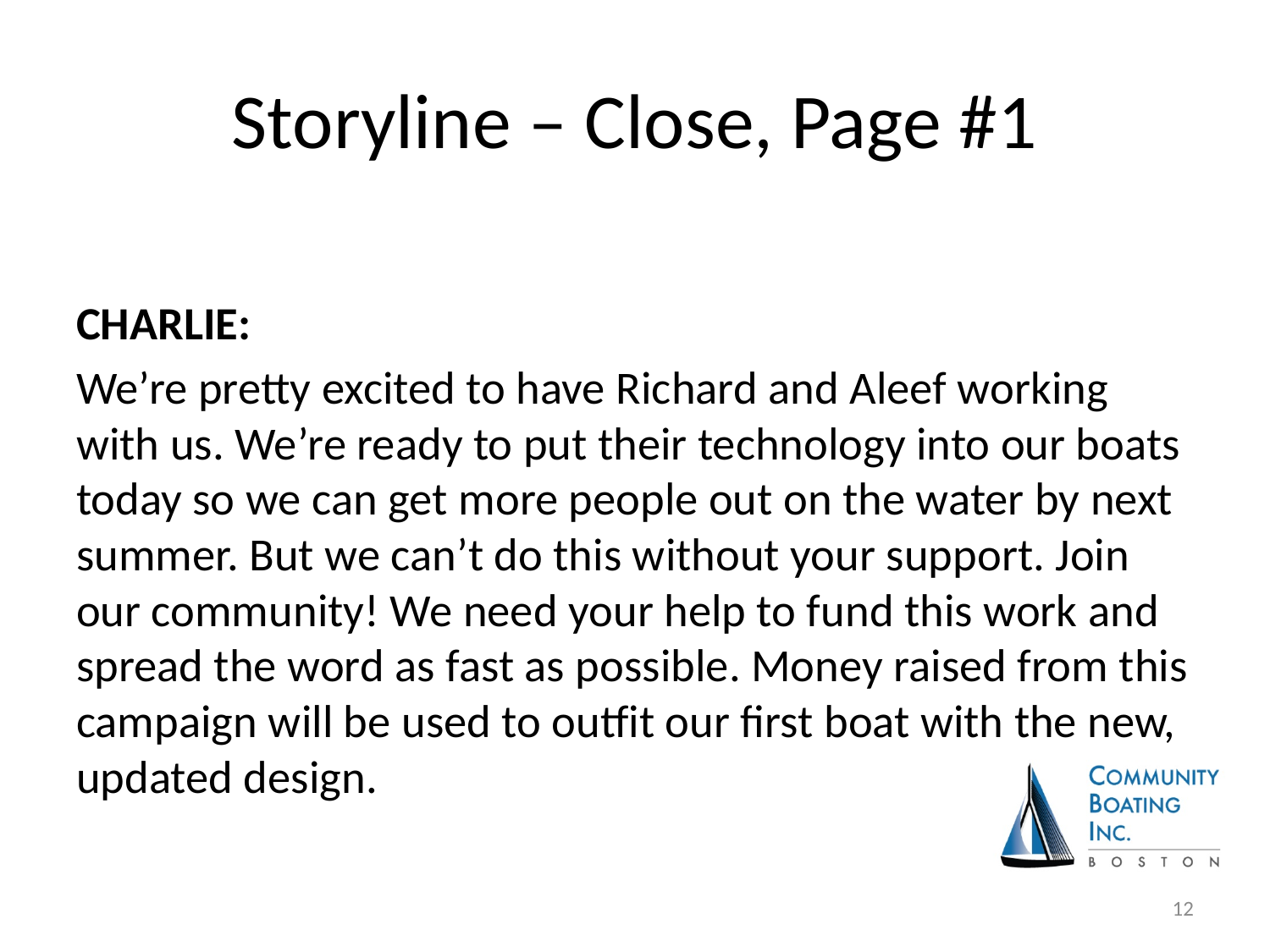

# Storyline – Close, Page #1

CHARLIE:
We’re pretty excited to have Richard and Aleef working with us. We’re ready to put their technology into our boats today so we can get more people out on the water by next summer. But we can’t do this without your support. Join our community! We need your help to fund this work and spread the word as fast as possible. Money raised from this campaign will be used to outfit our first boat with the new, updated design.

12